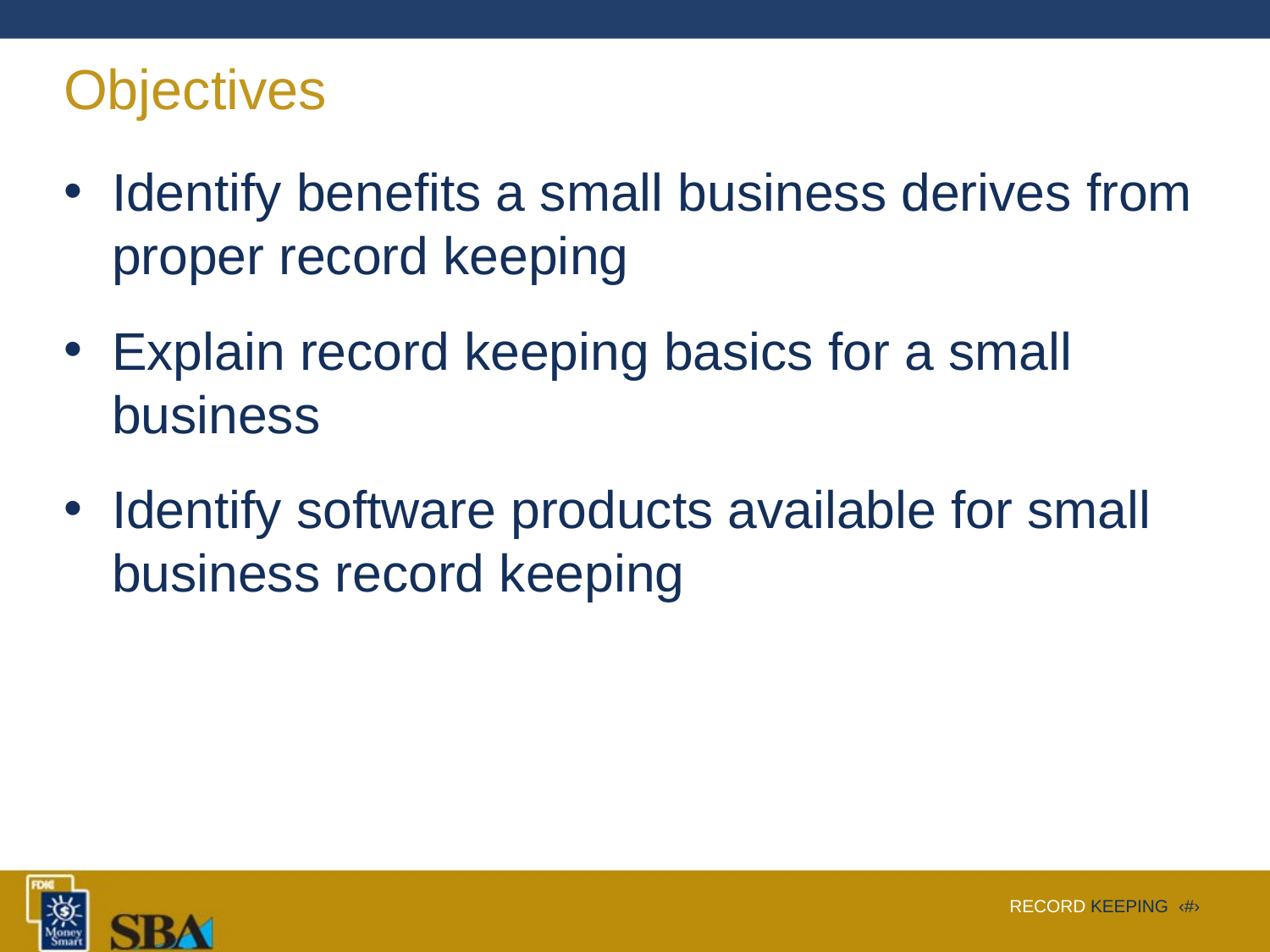

# Objectives
Identify benefits a small business derives from proper record keeping
Explain record keeping basics for a small business
Identify software products available for small business record keeping